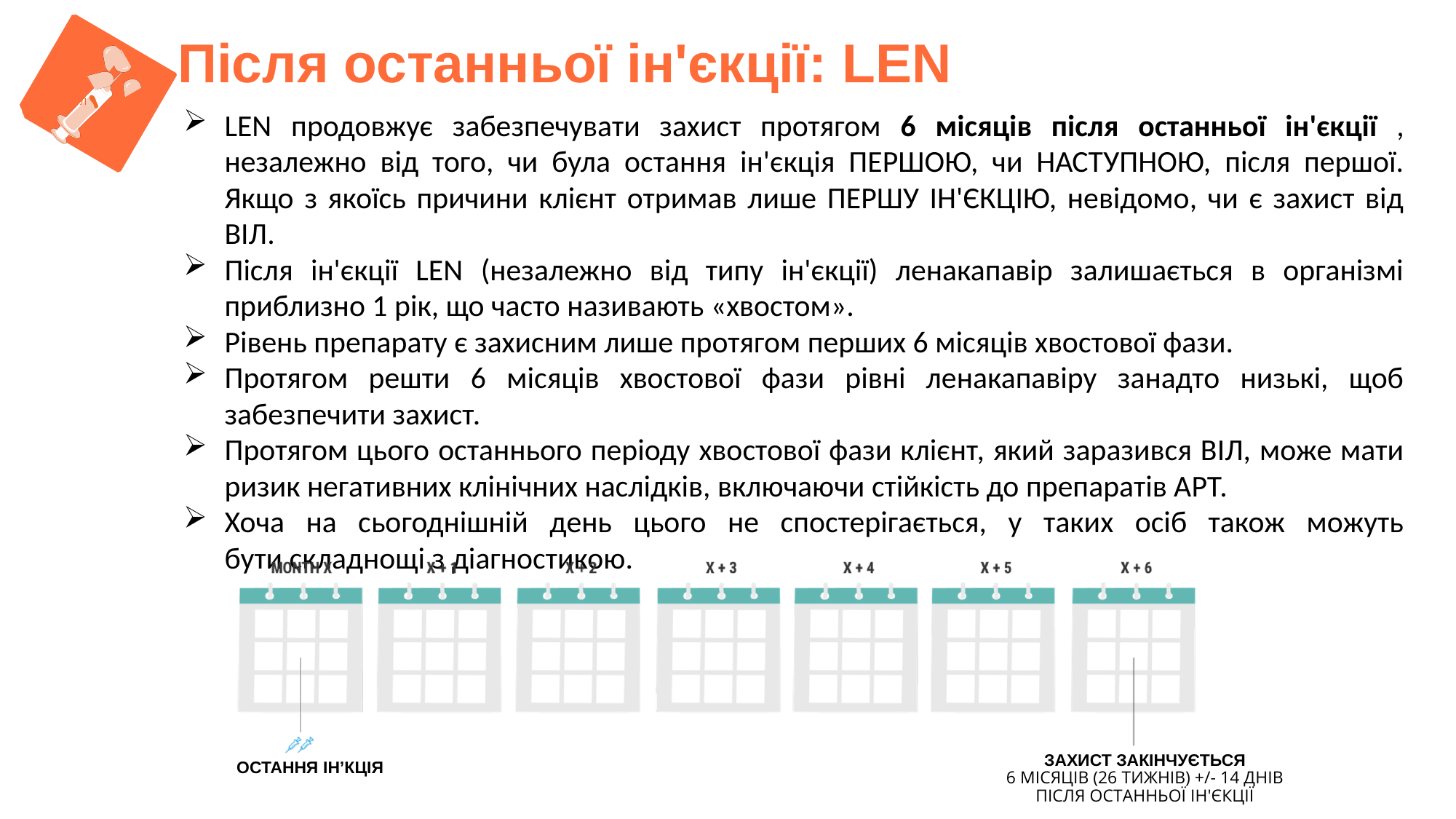

Після останньої ін'єкції: LEN

Л
LEN продовжує забезпечувати захист протягом 6 місяців після останньої ін'єкції , незалежно від того, чи була остання ін'єкція ПЕРШОЮ, чи НАСТУПНОЮ, після першої. Якщо з якоїсь причини клієнт отримав лише ПЕРШУ ІН'ЄКЦІЮ, невідомо, чи є захист від ВІЛ.
Після ін'єкції LEN (незалежно від типу ін'єкції) ленакапавір залишається в організмі приблизно 1 рік, що часто називають «хвостом».
Рівень препарату є захисним лише протягом перших 6 місяців хвостової фази.
Протягом решти 6 місяців хвостової фази рівні ленакапавіру занадто низькі, щоб забезпечити захист.
Протягом цього останнього періоду хвостової фази клієнт, який заразився ВІЛ, може мати ризик негативних клінічних наслідків, включаючи стійкість до препаратів АРТ.
Хоча на сьогоднішній день цього не спостерігається, у таких осіб також можуть бути складнощі з діагностикою.

ЗАХИСТ ЗАКІНЧУЄТЬСЯ
6 МІСЯЦІВ (26 ТИЖНІВ) +/- 14 ДНІВ ПІСЛЯ ОСТАННЬОЇ ІН'ЄКЦІЇ
ОСТАННЯ ІН’КЦІЯ